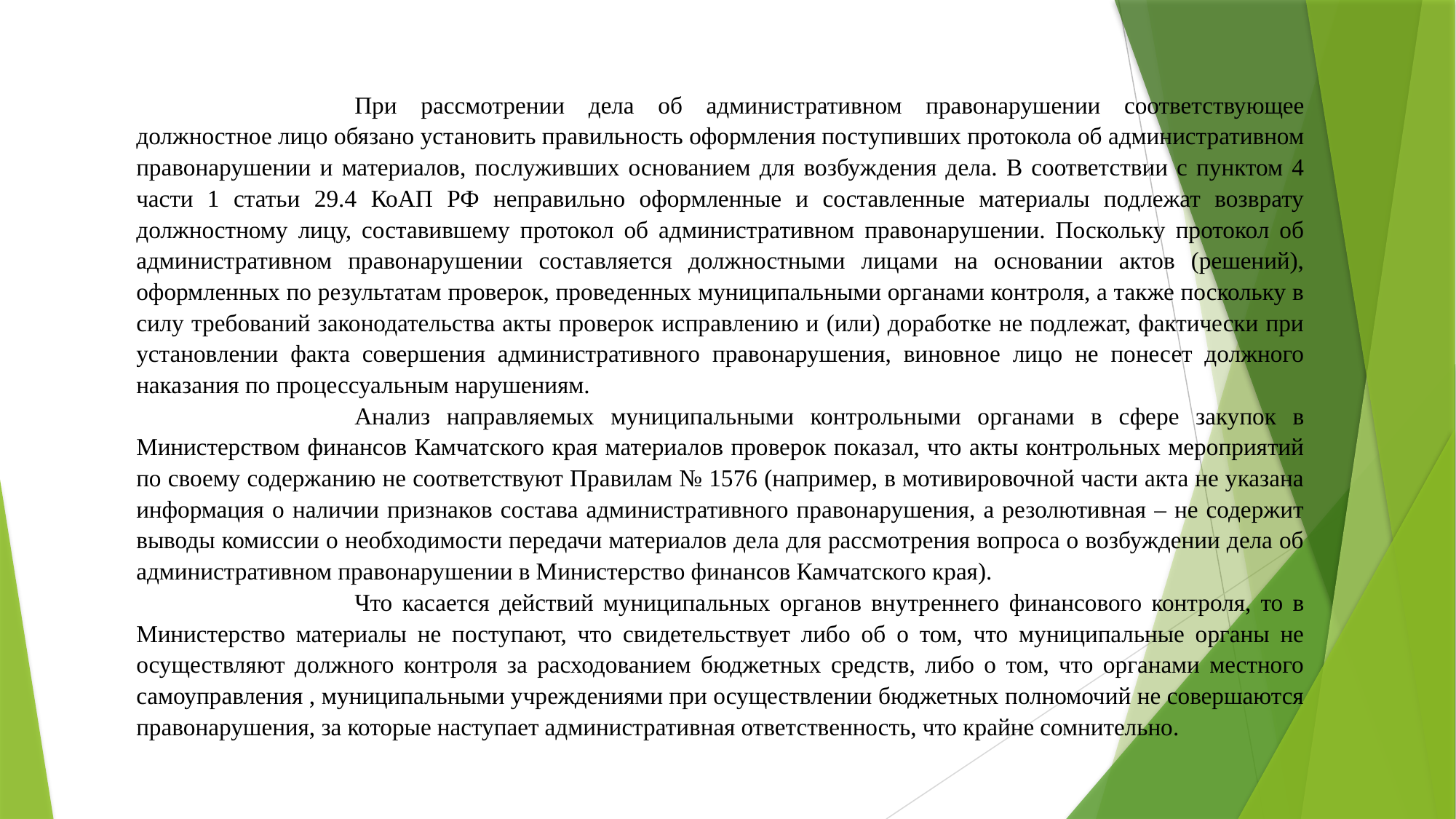

При рассмотрении дела об административном правонарушении соответствующее должностное лицо обязано установить правильность оформления поступивших протокола об административном правонарушении и материалов, послуживших основанием для возбуждения дела. В соответствии с пунктом 4 части 1 статьи 29.4 КоАП РФ неправильно оформленные и составленные материалы подлежат возврату должностному лицу, составившему протокол об административном правонарушении. Поскольку протокол об административном правонарушении составляется должностными лицами на основании актов (решений), оформленных по результатам проверок, проведенных муниципальными органами контроля, а также поскольку в силу требований законодательства акты проверок исправлению и (или) доработке не подлежат, фактически при установлении факта совершения административного правонарушения, виновное лицо не понесет должного наказания по процессуальным нарушениям.
			Анализ направляемых муниципальными контрольными органами в сфере закупок в Министерством финансов Камчатского края материалов проверок показал, что акты контрольных мероприятий по своему содержанию не соответствуют Правилам № 1576 (например, в мотивировочной части акта не указана информация о наличии признаков состава административного правонарушения, а резолютивная – не содержит выводы комиссии о необходимости передачи материалов дела для рассмотрения вопроса о возбуждении дела об административном правонарушении в Министерство финансов Камчатского края).
			Что касается действий муниципальных органов внутреннего финансового контроля, то в Министерство материалы не поступают, что свидетельствует либо об о том, что муниципальные органы не осуществляют должного контроля за расходованием бюджетных средств, либо о том, что органами местного самоуправления , муниципальными учреждениями при осуществлении бюджетных полномочий не совершаются правонарушения, за которые наступает административная ответственность, что крайне сомнительно.